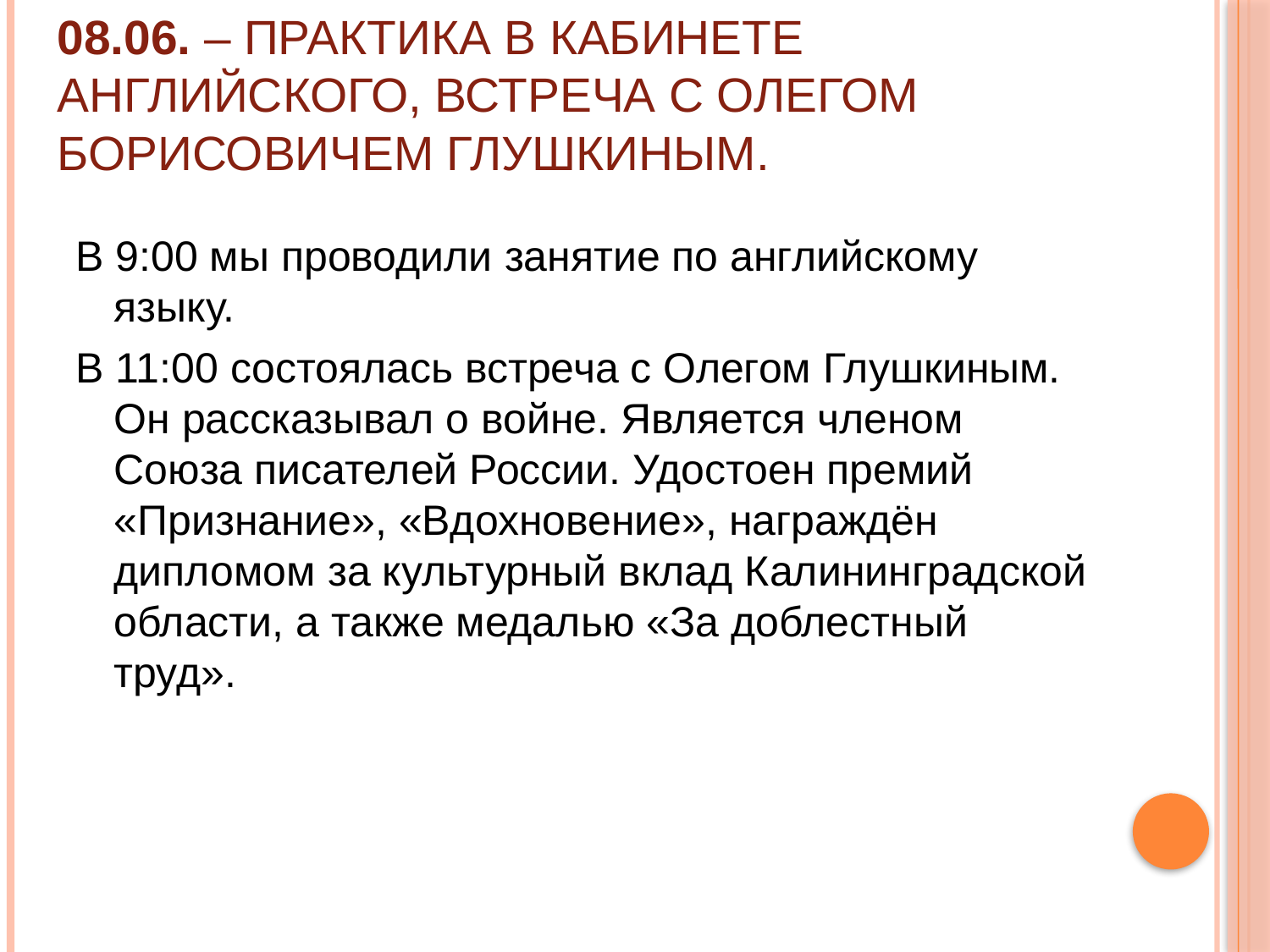

# 08.06. – практика в кабинете английского, встреча с Олегом Борисовичем Глушкиным.
В 9:00 мы проводили занятие по английскому языку.
В 11:00 состоялась встреча с Олегом Глушкиным. Он рассказывал о войне. Является членом Союза писателей России. Удостоен премий «Признание», «Вдохновение», награждён дипломом за культурный вклад Калининградской области, а также медалью «За доблестный труд».